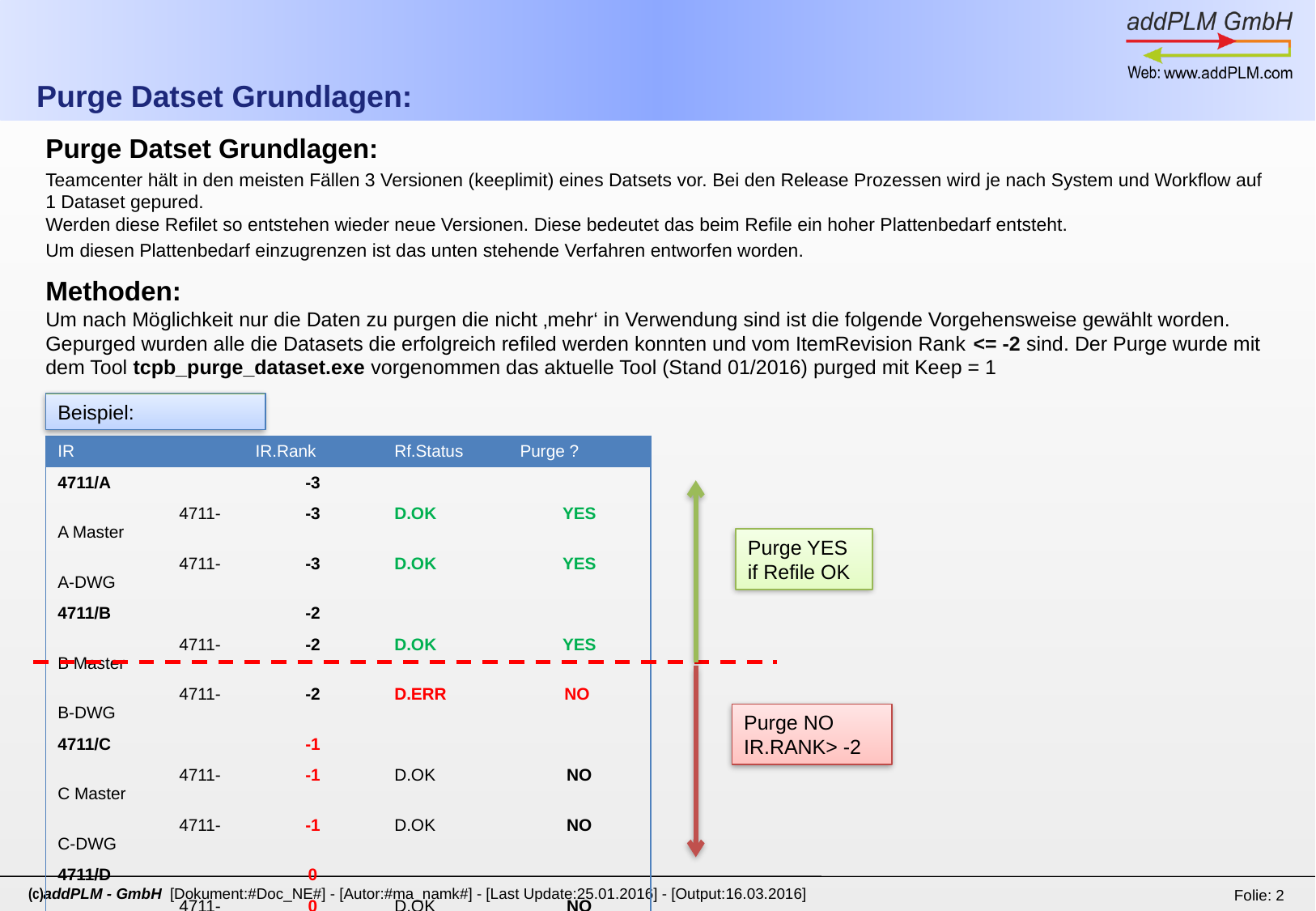

# Purge Datset Grundlagen:
Purge Datset Grundlagen:
Teamcenter hält in den meisten Fällen 3 Versionen (keeplimit) eines Datsets vor. Bei den Release Prozessen wird je nach System und Workflow auf 1 Dataset gepured.
Werden diese Refilet so entstehen wieder neue Versionen. Diese bedeutet das beim Refile ein hoher Plattenbedarf entsteht.
Um diesen Plattenbedarf einzugrenzen ist das unten stehende Verfahren entworfen worden.
Methoden:
Um nach Möglichkeit nur die Daten zu purgen die nicht ‚mehr‘ in Verwendung sind ist die folgende Vorgehensweise gewählt worden. Gepurged wurden alle die Datasets die erfolgreich refiled werden konnten und vom ItemRevision Rank <= -2 sind. Der Purge wurde mit dem Tool tcpb_purge_dataset.exe vorgenommen das aktuelle Tool (Stand 01/2016) purged mit Keep = 1
Beispiel:
| IR | IR.Rank | Rf.Status | Purge ? |
| --- | --- | --- | --- |
| 4711/A | -3 |  |  |
| 4711-A Master | -3 | D.OK | YES |
| 4711-A-DWG | -3 | D.OK | YES |
| 4711/B | -2 |  |  |
| 4711-B Master | -2 | D.OK | YES |
| 4711-B-DWG | -2 | D.ERR | NO |
| 4711/C | -1 |  |  |
| 4711-C Master | -1 | D.OK | NO |
| 4711-C-DWG | -1 | D.OK | NO |
| 4711/D | 0 |  |  |
| 4711-D Master | 0 | D.OK | NO |
| 4711-D-DWG | 0 | D.OK | NO |
Purge YES
if Refile OK
Purge NO
IR.RANK> -2